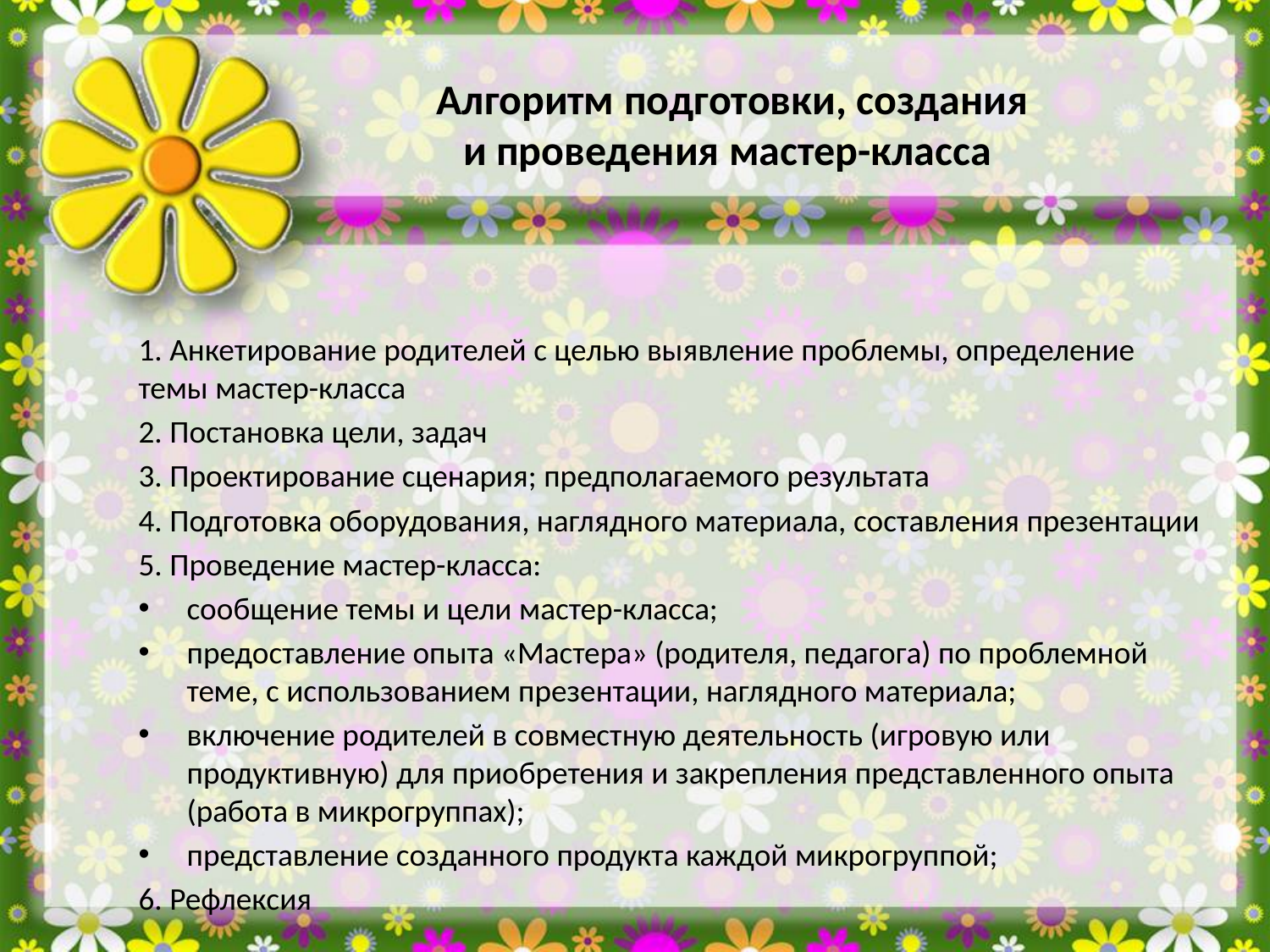

Алгоритм подготовки, создания и проведения мастер-класса
1. Анкетирование родителей с целью выявление проблемы, определение темы мастер-класса
2. Постановка цели, задач
3. Проектирование сценария; предполагаемого результата
4. Подготовка оборудования, наглядного материала, составления презентации
5. Проведение мастер-класса:
сообщение темы и цели мастер-класса;
предоставление опыта «Мастера» (родителя, педагога) по проблемной теме, с использованием презентации, наглядного материала;
включение родителей в совместную деятельность (игровую или продуктивную) для приобретения и закрепления представленного опыта (работа в микрогруппах);
представление созданного продукта каждой микрогруппой;
6. Рефлексия